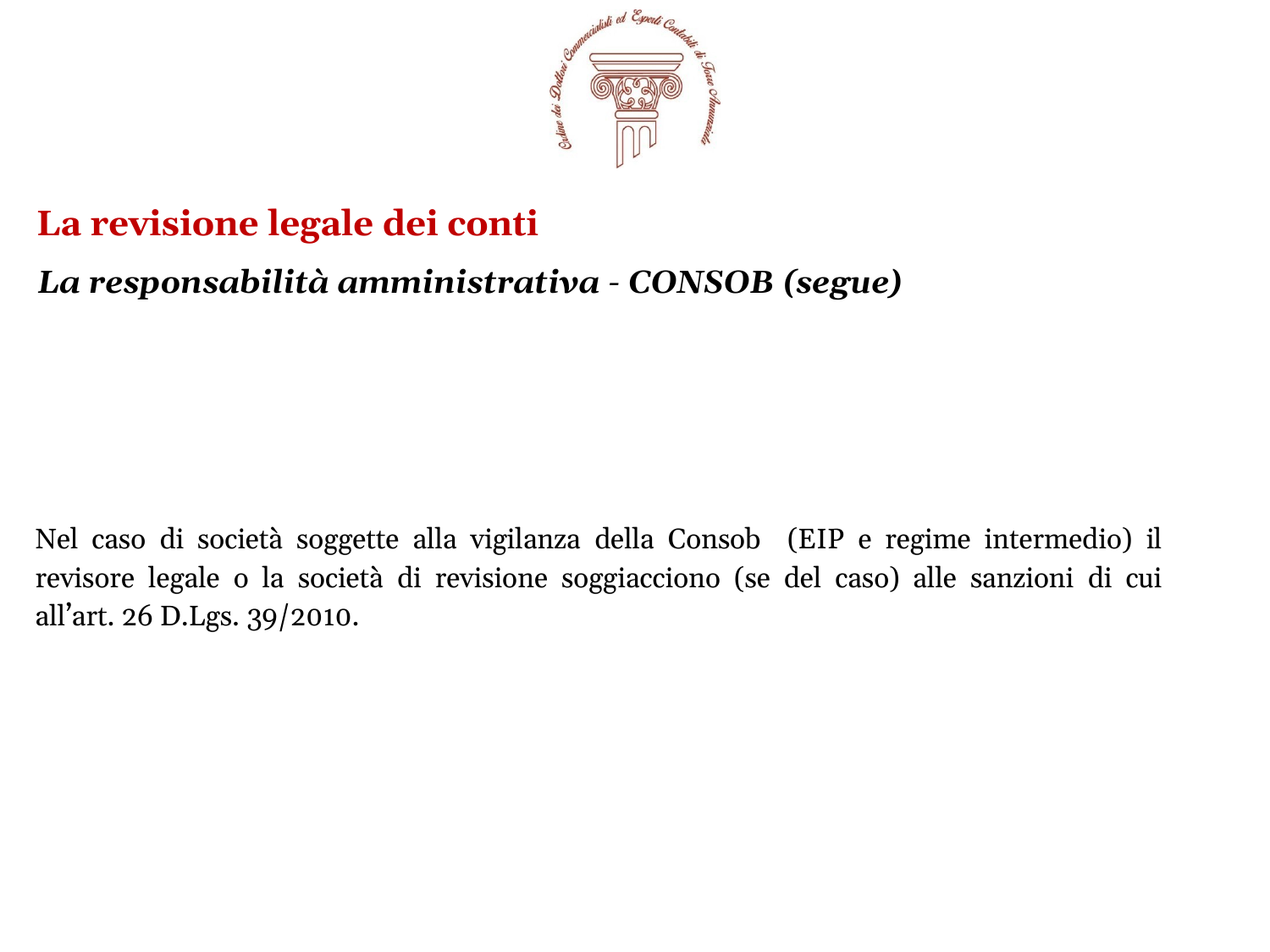

# La revisione legale dei conti
La responsabilità amministrativa - CONSOB (segue)
Nel caso di società soggette alla vigilanza della Consob  (EIP e regime intermedio) il revisore legale o la società di revisione soggiacciono (se del caso) alle sanzioni di cui all’art. 26 D.Lgs. 39/2010.